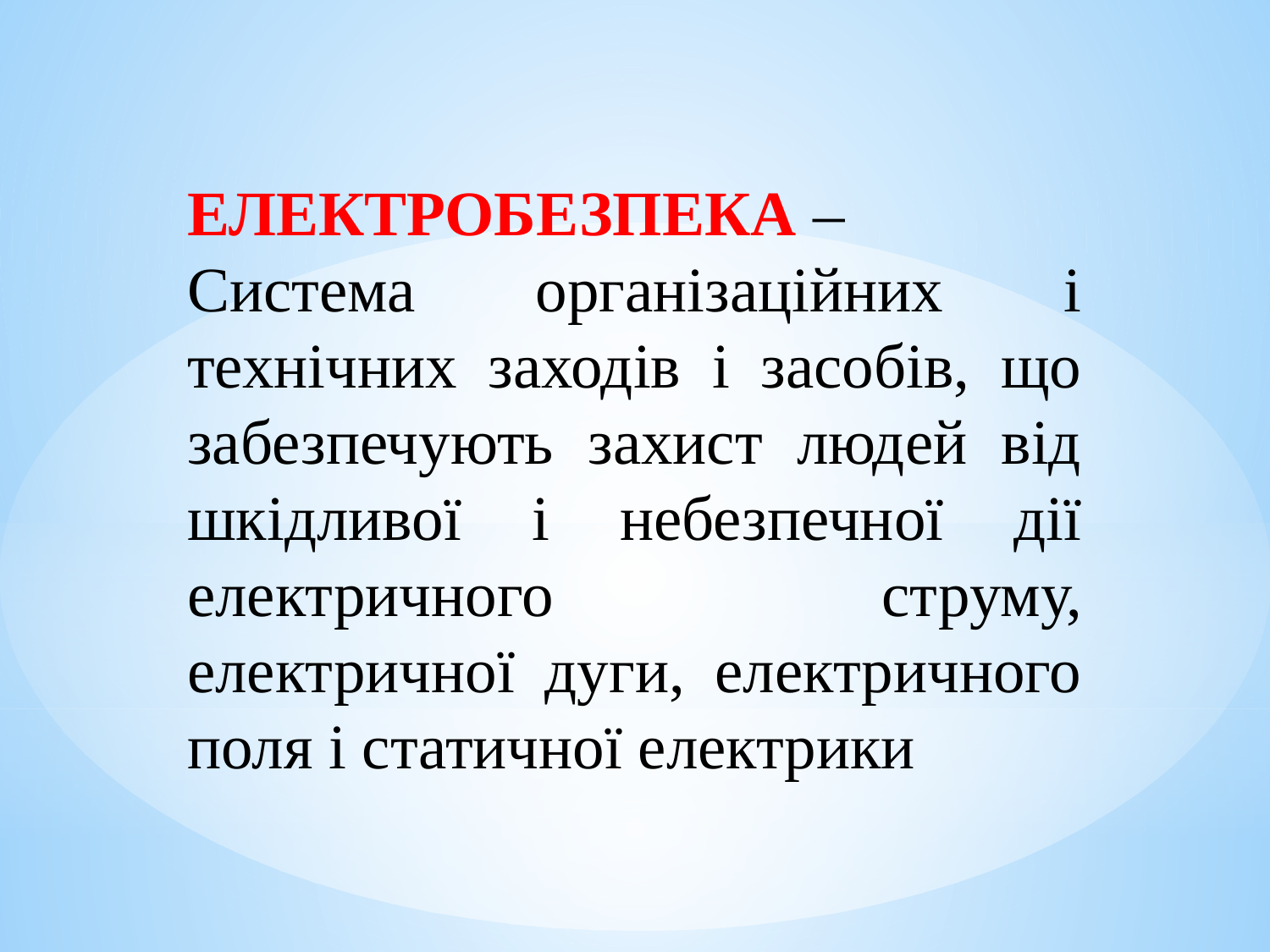

ЕЛЕКТРОБЕЗПЕКА –
Система організаційних і технічних заходів і засобів, що забезпечують захист людей від шкідливої і небезпечної дії електричного струму, електричної дуги, електричного поля і статичної електрики